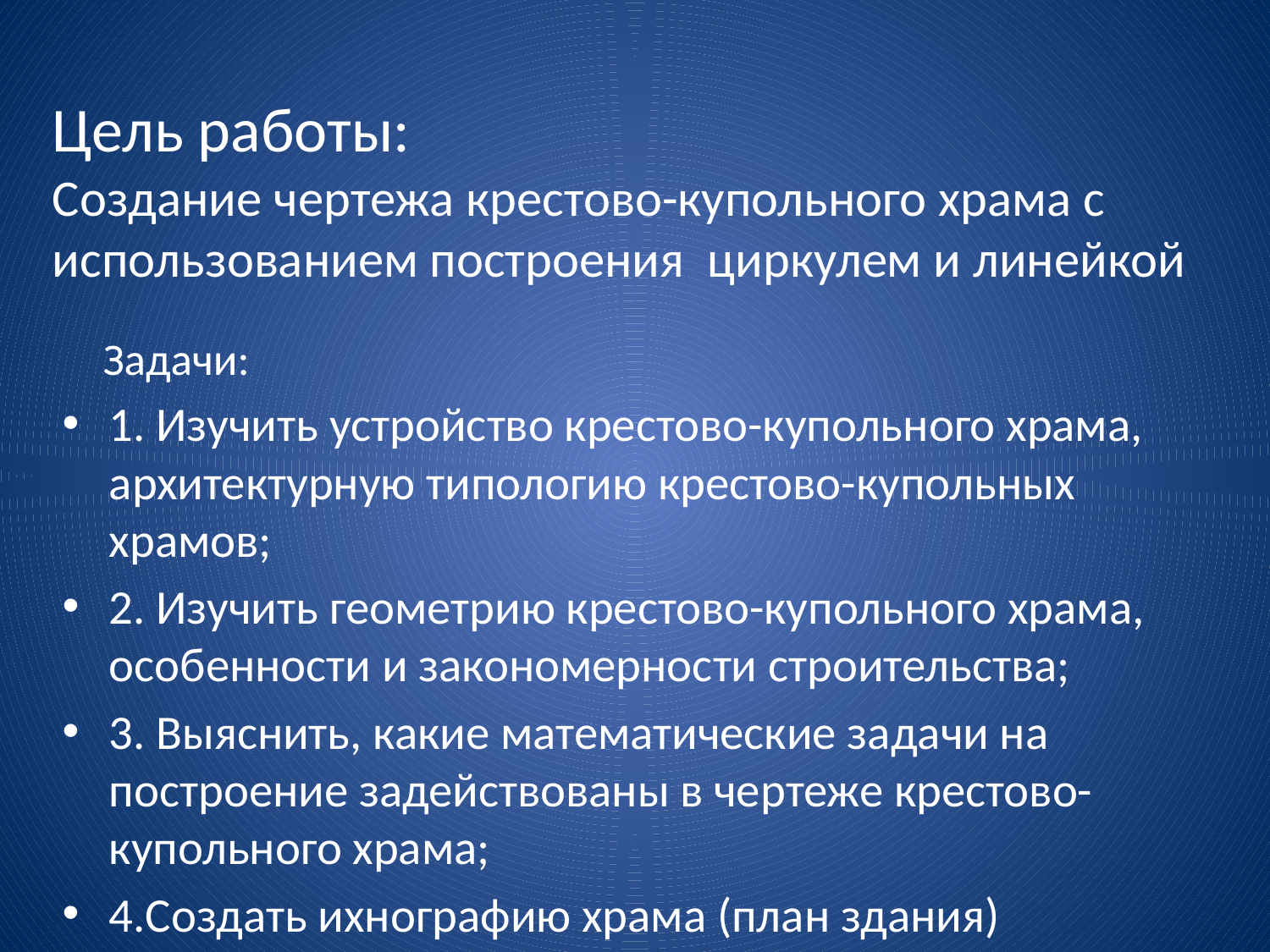

# Цель работы: Создание чертежа крестово-купольного храма с использованием построения  циркулем и линейкой
    Задачи:
1. Изучить устройство крестово-купольного храма, архитектурную типологию крестово-купольных храмов;
2. Изучить геометрию крестово-купольного храма, особенности и закономерности строительства;
3. Выяснить, какие математические задачи на построение задействованы в чертеже крестово-купольного храма;
4.Создать ихнографию храма (план здания)